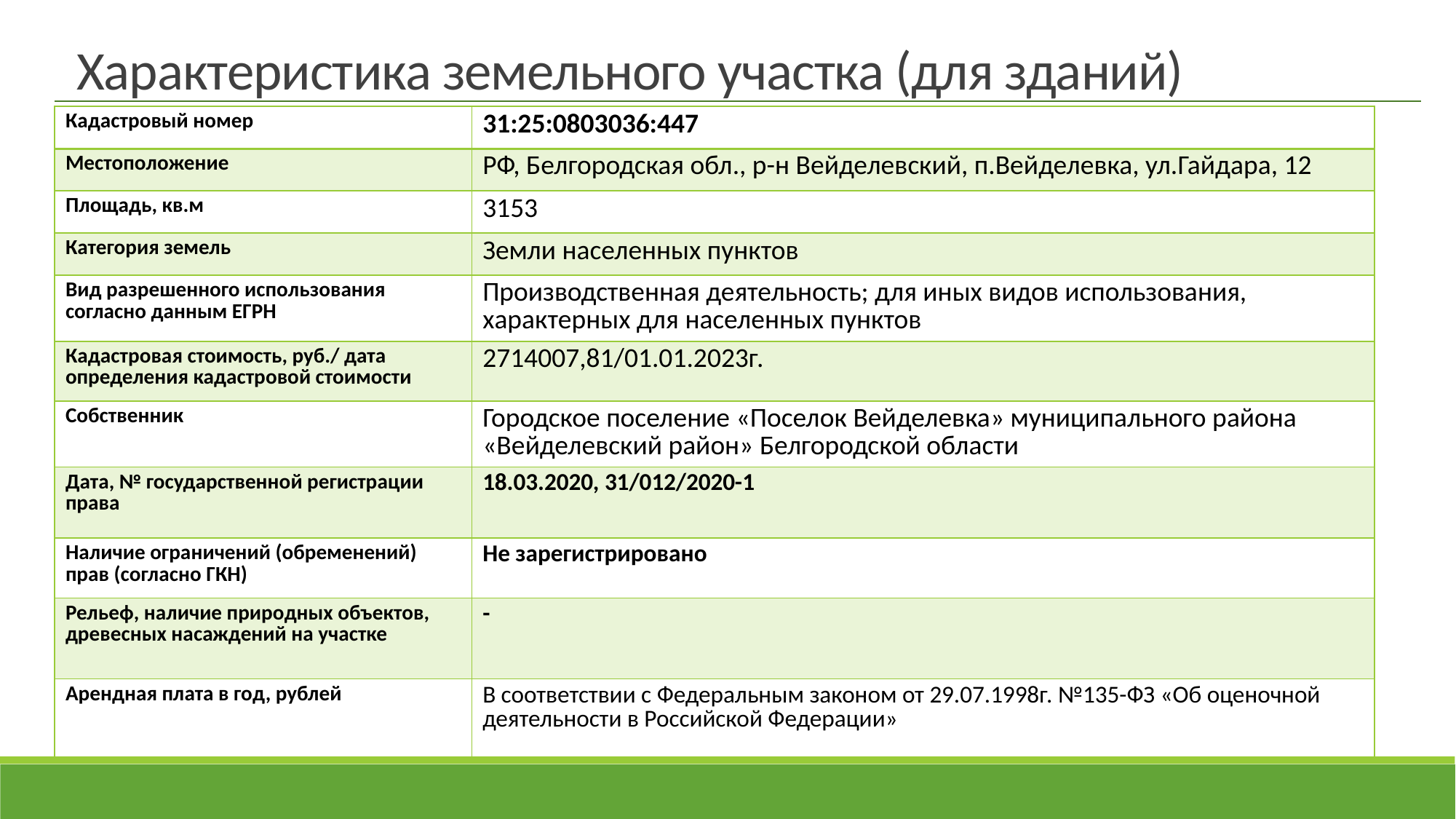

Характеристика земельного участка (для зданий)
| Кадастровый номер | 31:25:0803036:447 |
| --- | --- |
| Местоположение | РФ, Белгородская обл., р-н Вейделевский, п.Вейделевка, ул.Гайдара, 12 |
| Площадь, кв.м | 3153 |
| Категория земель | Земли населенных пунктов |
| Вид разрешенного использования согласно данным ЕГРН | Производственная деятельность; для иных видов использования, характерных для населенных пунктов |
| Кадастровая стоимость, руб./ дата определения кадастровой стоимости | 2714007,81/01.01.2023г. |
| Собственник | Городское поселение «Поселок Вейделевка» муниципального района «Вейделевский район» Белгородской области |
| Дата, № государственной регистрации права | 18.03.2020, 31/012/2020-1 |
| Наличие ограничений (обременений) прав (согласно ГКН) | Не зарегистрировано |
| Рельеф, наличие природных объектов, древесных насаждений на участке | - |
| Арендная плата в год, рублей | В соответствии с Федеральным законом от 29.07.1998г. №135-ФЗ «Об оценочной деятельности в Российской Федерации» |